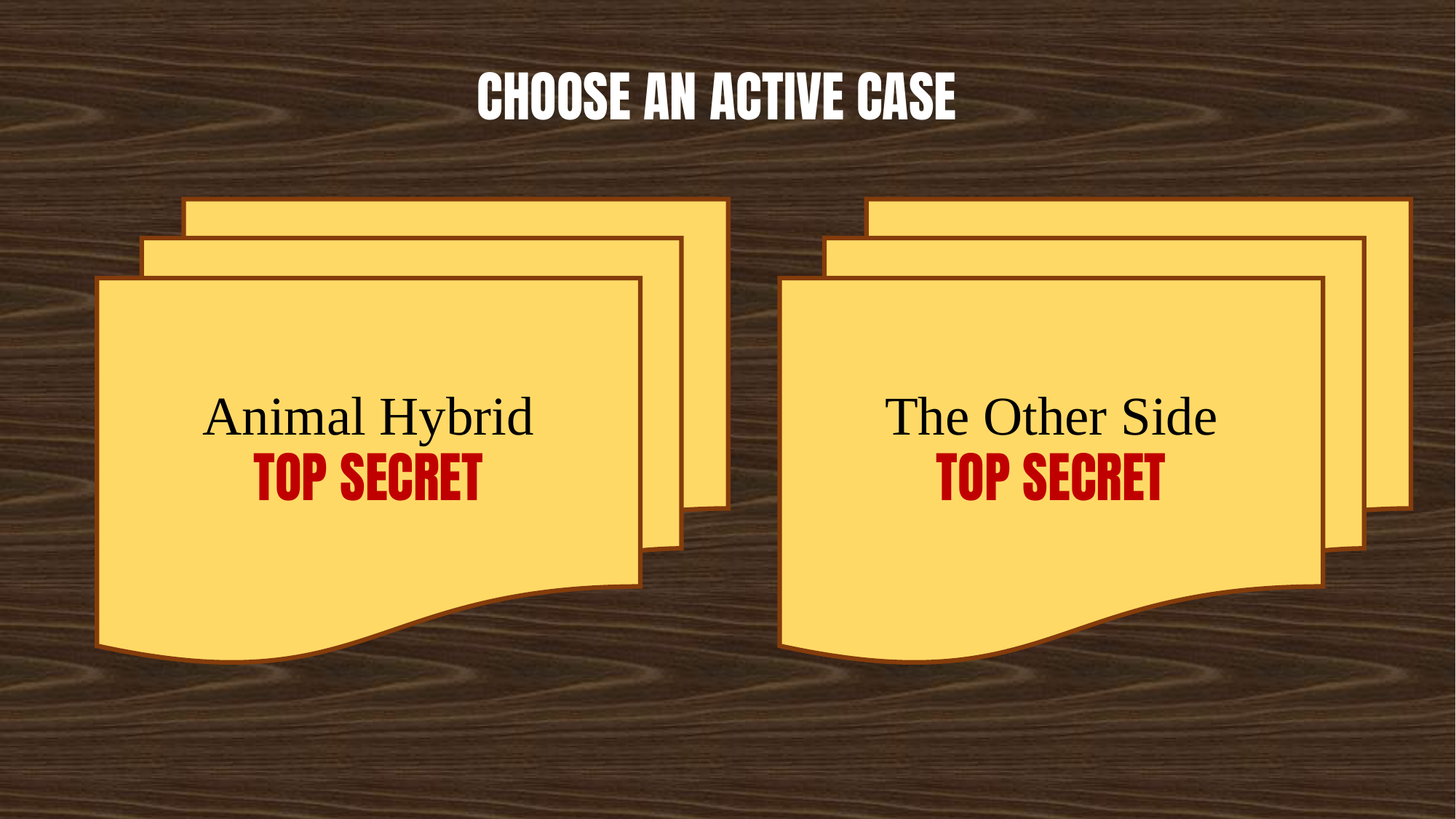

CHOOSE AN ACTIVE CASE
Animal Hybrid
TOP SECRET

The Other Side
TOP SECRET